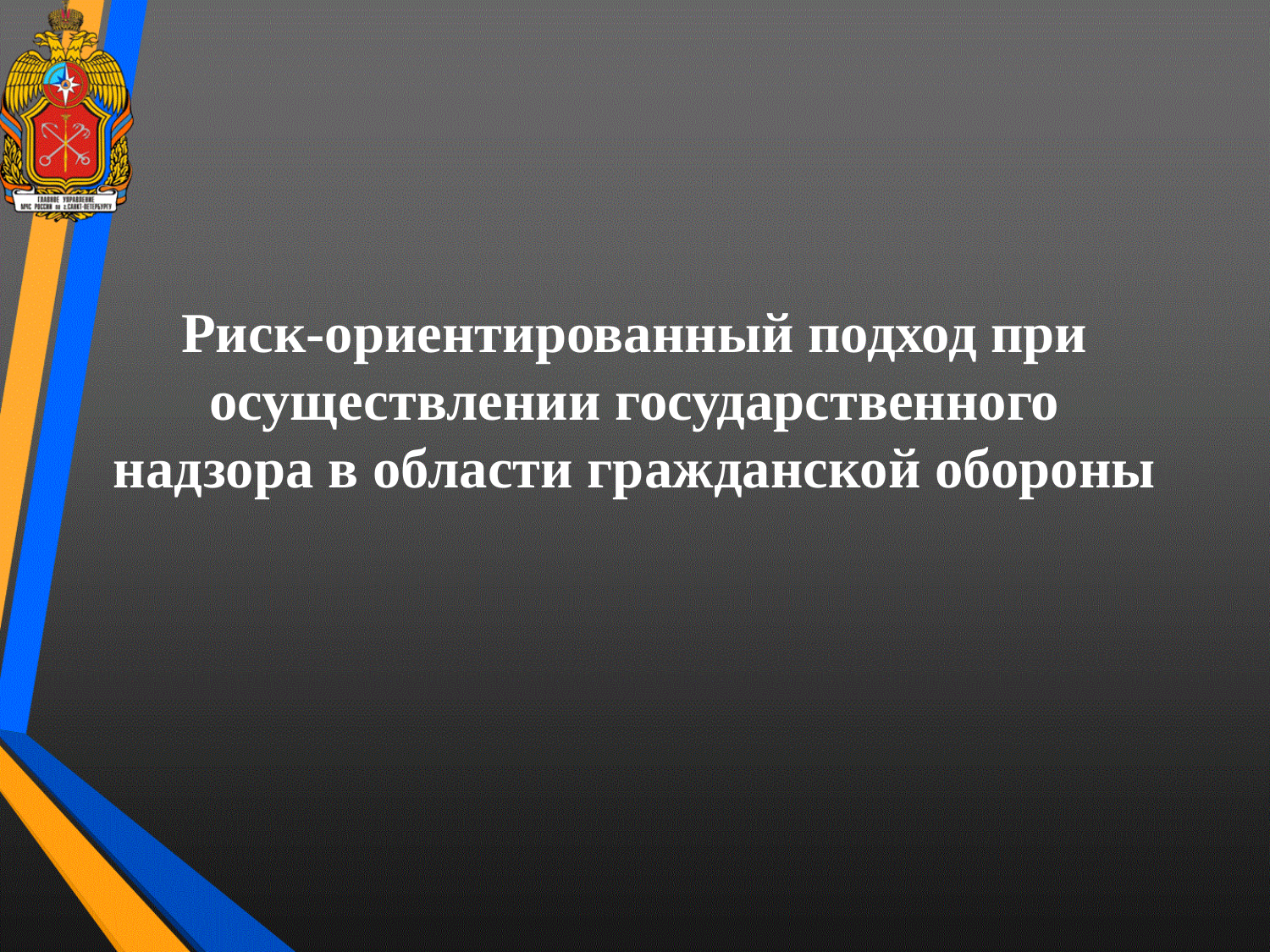

# Риск-ориентированный подход при осуществлении государственного надзора в области гражданской обороны